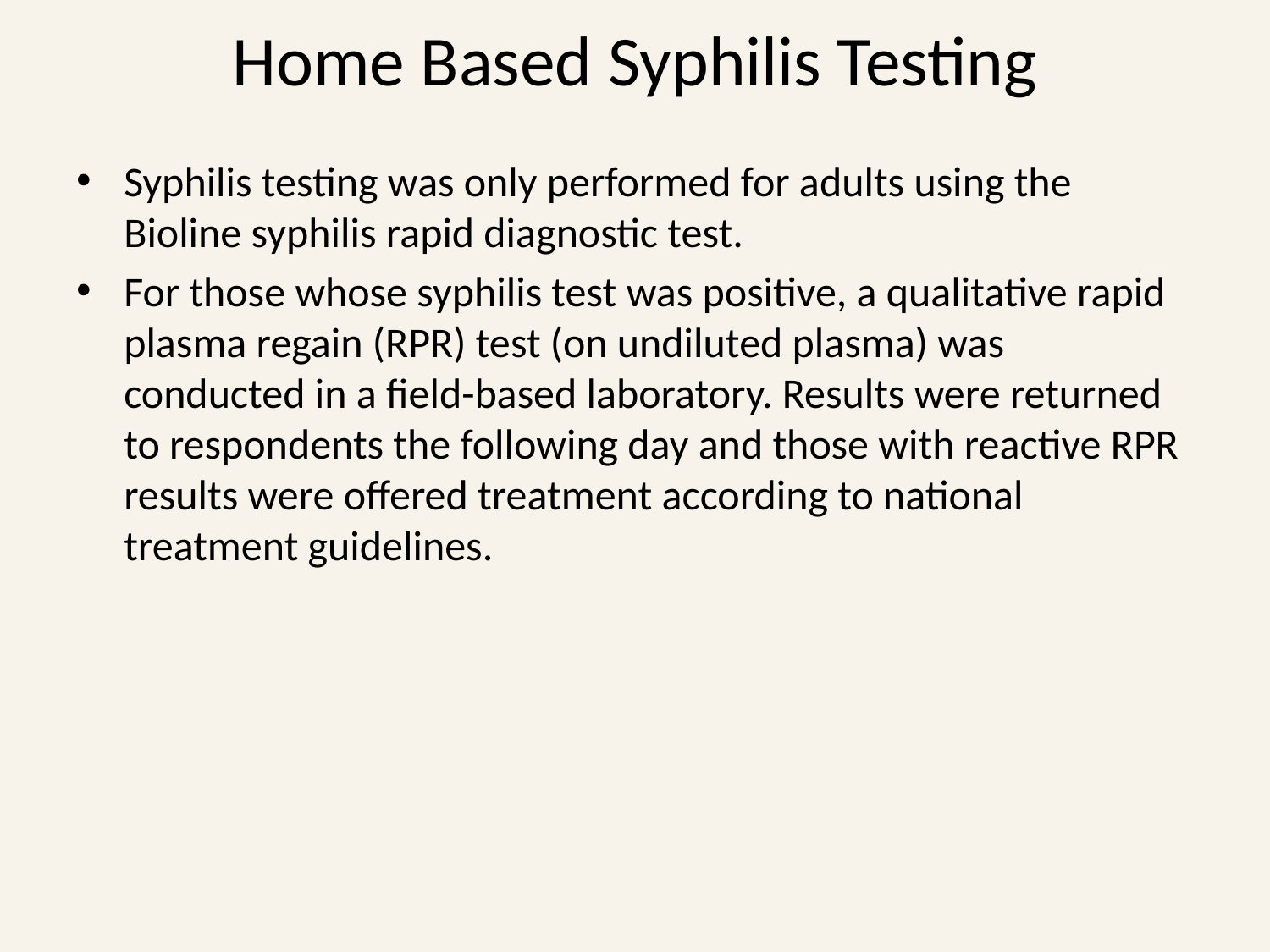

# Home Based Syphilis Testing
Syphilis testing was only performed for adults using the Bioline syphilis rapid diagnostic test.
For those whose syphilis test was positive, a qualitative rapid plasma regain (RPR) test (on undiluted plasma) was conducted in a field-based laboratory. Results were returned to respondents the following day and those with reactive RPR results were offered treatment according to national treatment guidelines.